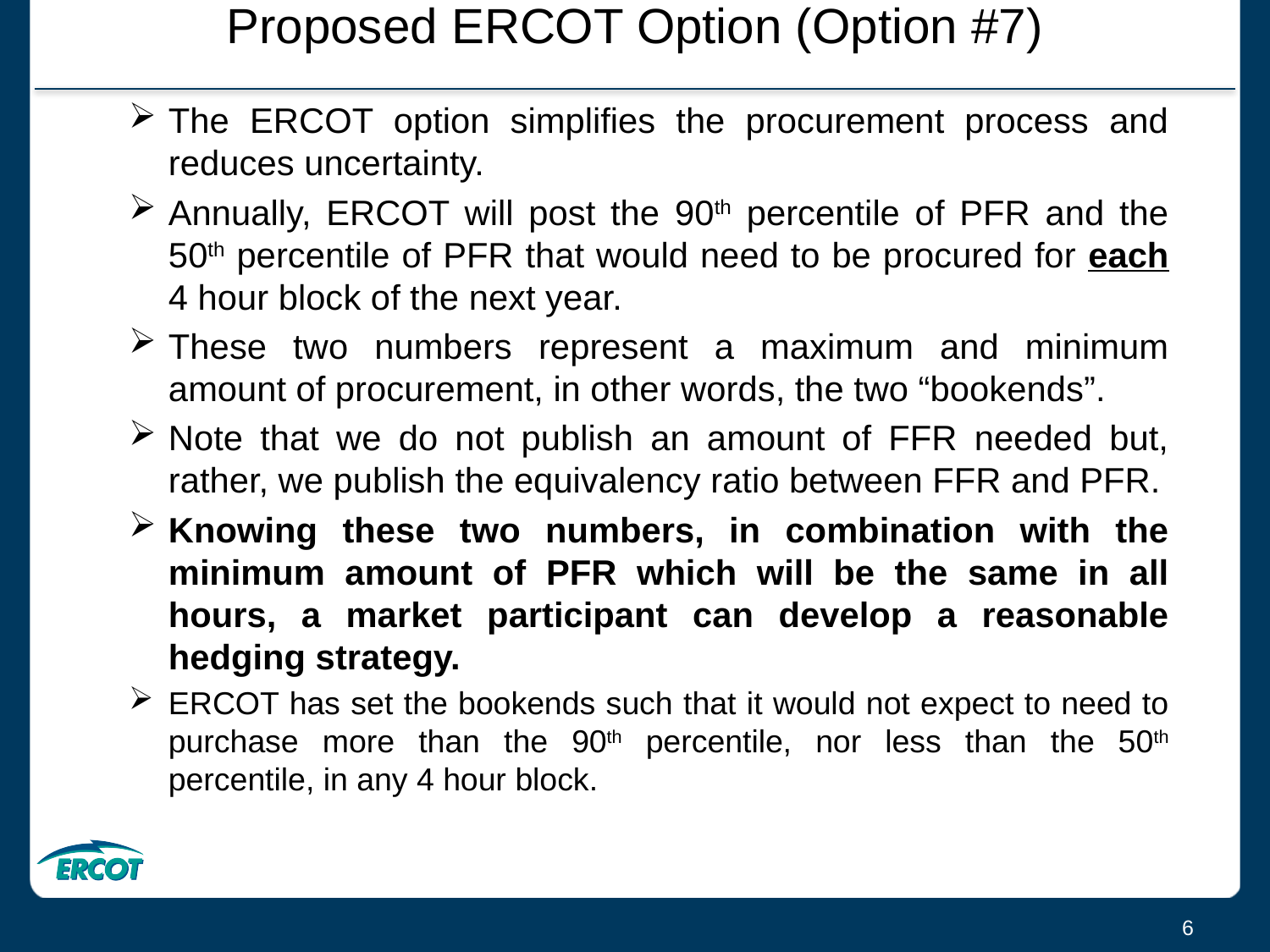

# Proposed ERCOT Option (Option #7)
The ERCOT option simplifies the procurement process and reduces uncertainty.
Annually, ERCOT will post the 90th percentile of PFR and the 50th percentile of PFR that would need to be procured for each 4 hour block of the next year.
These two numbers represent a maximum and minimum amount of procurement, in other words, the two “bookends”.
Note that we do not publish an amount of FFR needed but, rather, we publish the equivalency ratio between FFR and PFR.
Knowing these two numbers, in combination with the minimum amount of PFR which will be the same in all hours, a market participant can develop a reasonable hedging strategy.
ERCOT has set the bookends such that it would not expect to need to purchase more than the 90th percentile, nor less than the 50th percentile, in any 4 hour block.
6